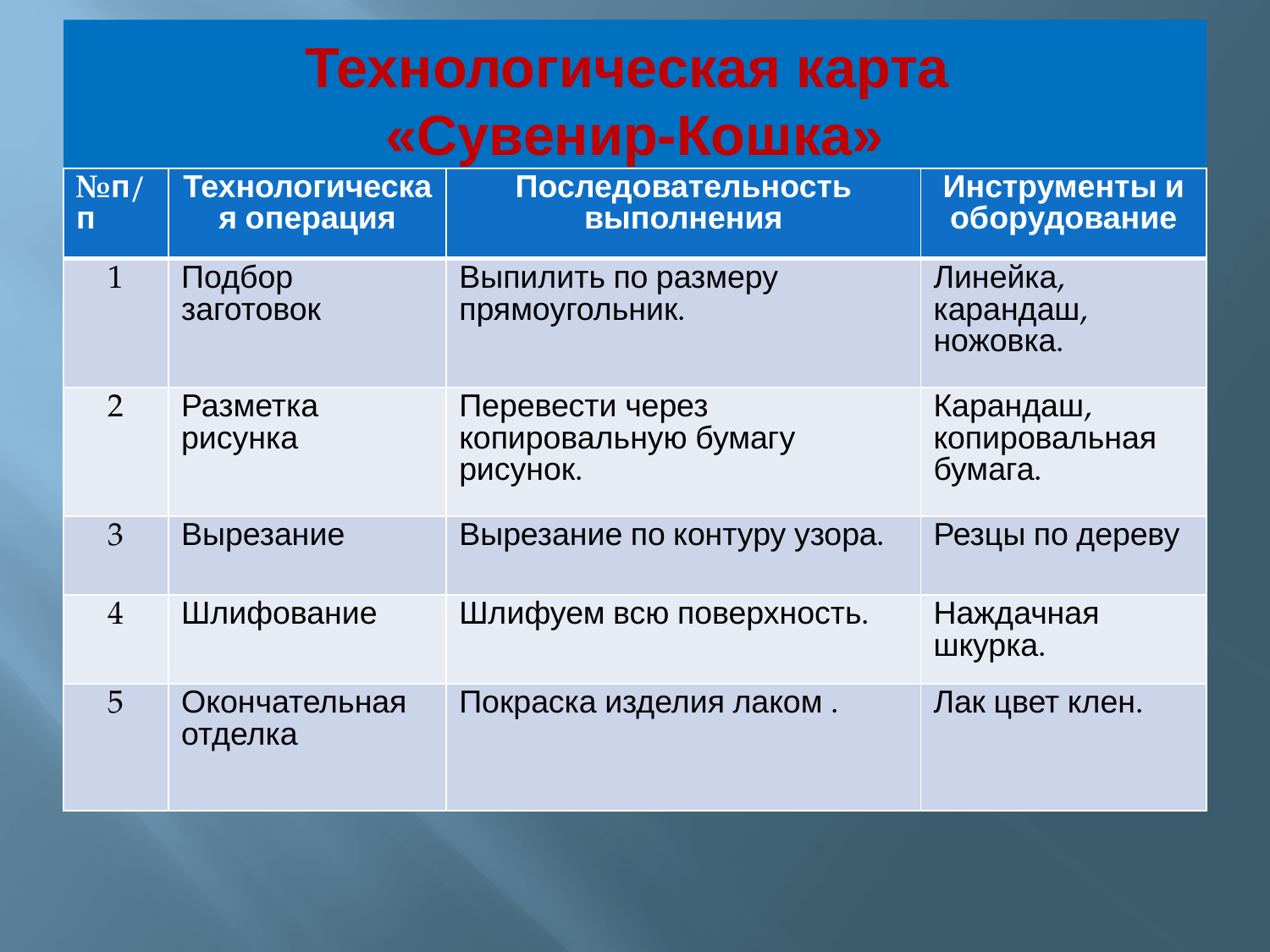

# Технологическая карта «Сувенир-Кошка»
| №п/п | Технологическая операция | Последовательность выполнения | Инструменты и оборудование |
| --- | --- | --- | --- |
| 1 | Подбор заготовок | Выпилить по размеру прямоугольник. | Линейка, карандаш, ножовка. |
| 2 | Разметка рисунка | Перевести через копировальную бумагу рисунок. | Карандаш, копировальная бумага. |
| 3 | Вырезание | Вырезание по контуру узора. | Резцы по дереву |
| 4 | Шлифование | Шлифуем всю поверхность. | Наждачная шкурка. |
| 5 | Окончательная отделка | Покраска изделия лаком . | Лак цвет клен. |